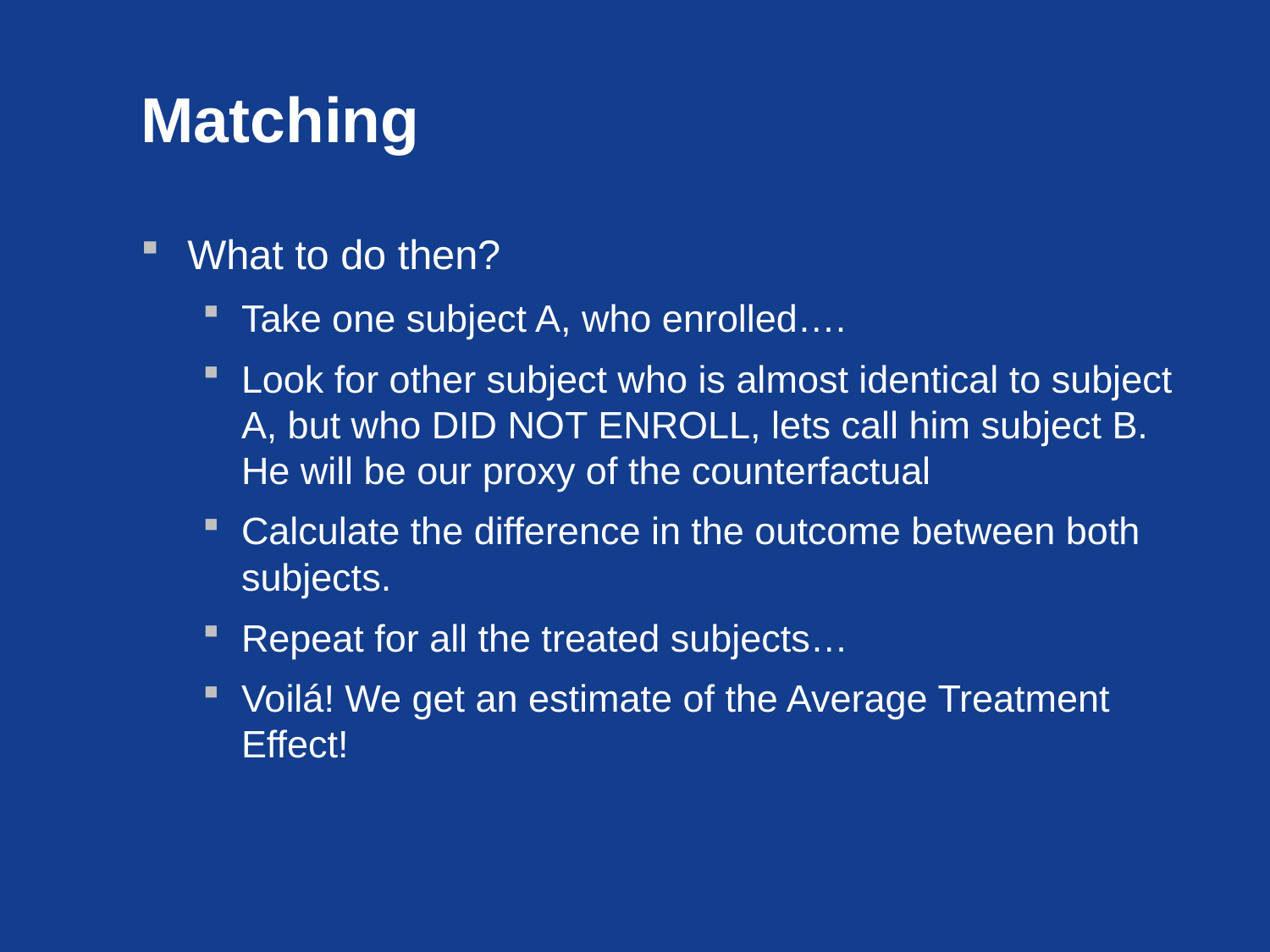

# Matching
What to do then?
Take one subject A, who enrolled….
Look for other subject who is almost identical to subject A, but who DID NOT ENROLL, lets call him subject B. He will be our proxy of the counterfactual
Calculate the difference in the outcome between both subjects.
Repeat for all the treated subjects…
Voilá! We get an estimate of the Average Treatment Effect!